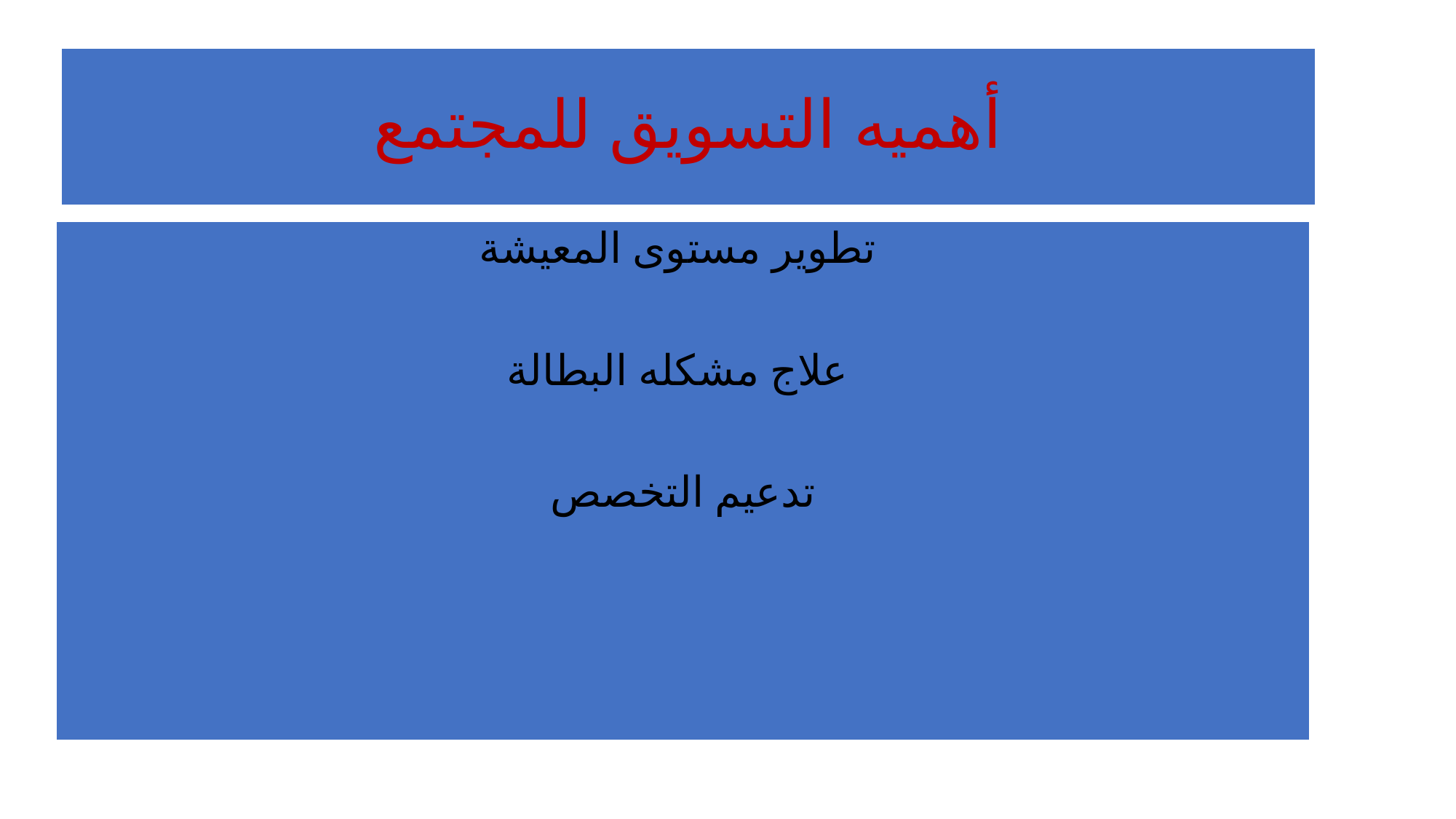

# أهميه التسويق للمجتمع
تطوير مستوى المعيشة

علاج مشكله البطالة

تدعيم التخصص